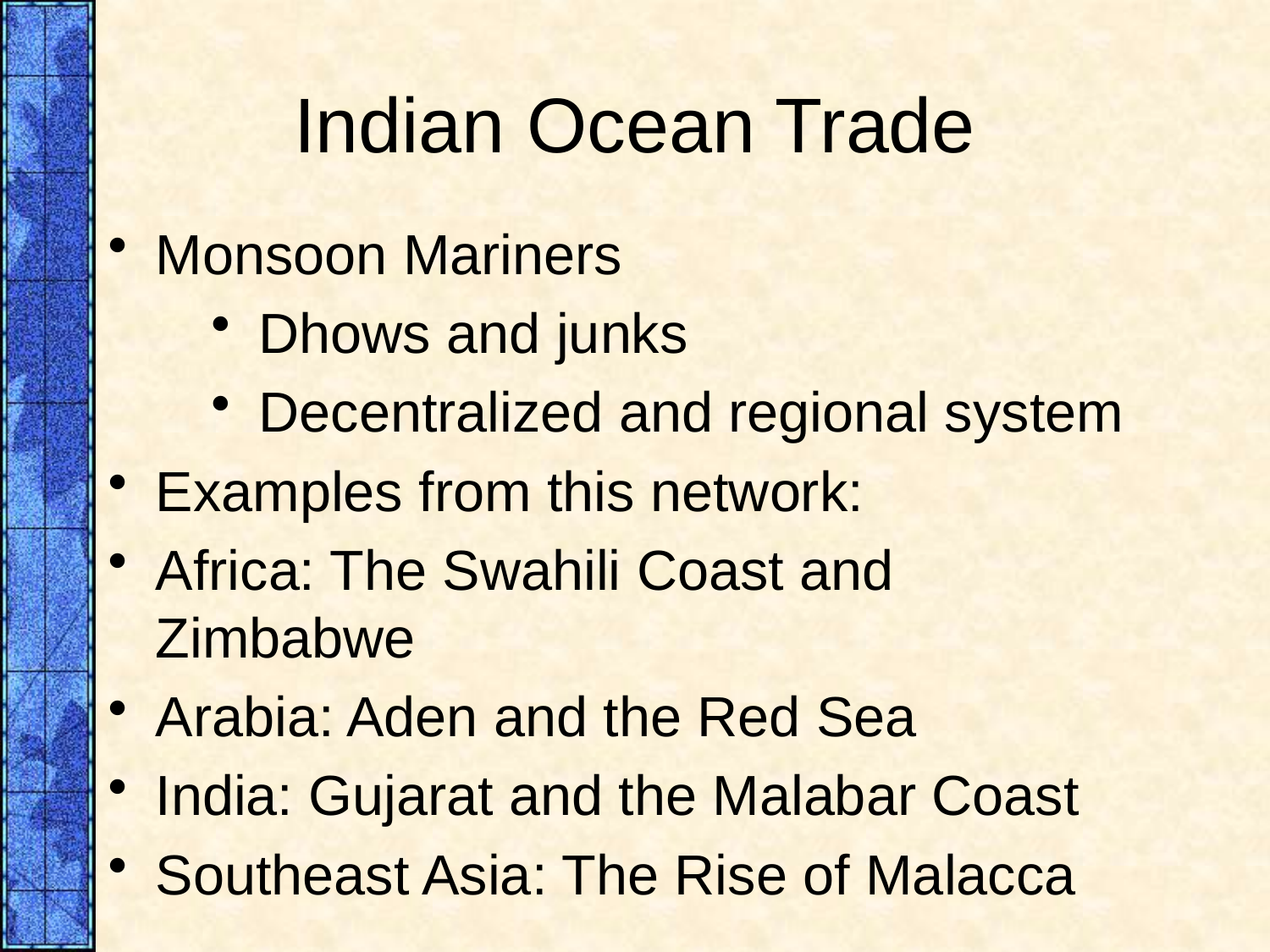

# Indian Ocean Trade
Monsoon Mariners
Dhows and junks
Decentralized and regional system
Examples from this network:
Africa: The Swahili Coast and Zimbabwe
Arabia: Aden and the Red Sea
India: Gujarat and the Malabar Coast
Southeast Asia: The Rise of Malacca